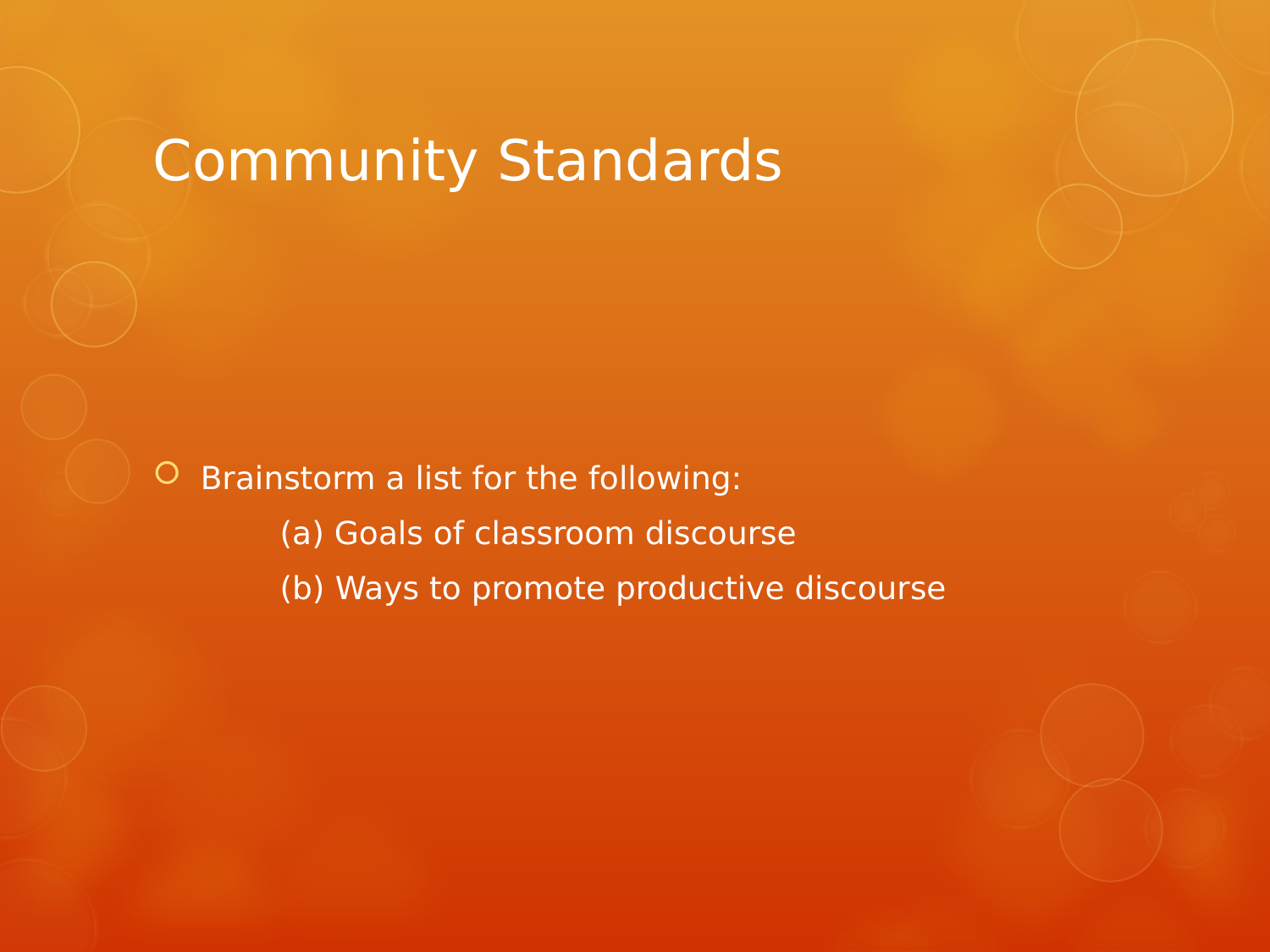

# Community Standards
Brainstorm a list for the following:
	(a) Goals of classroom discourse
	(b) Ways to promote productive discourse